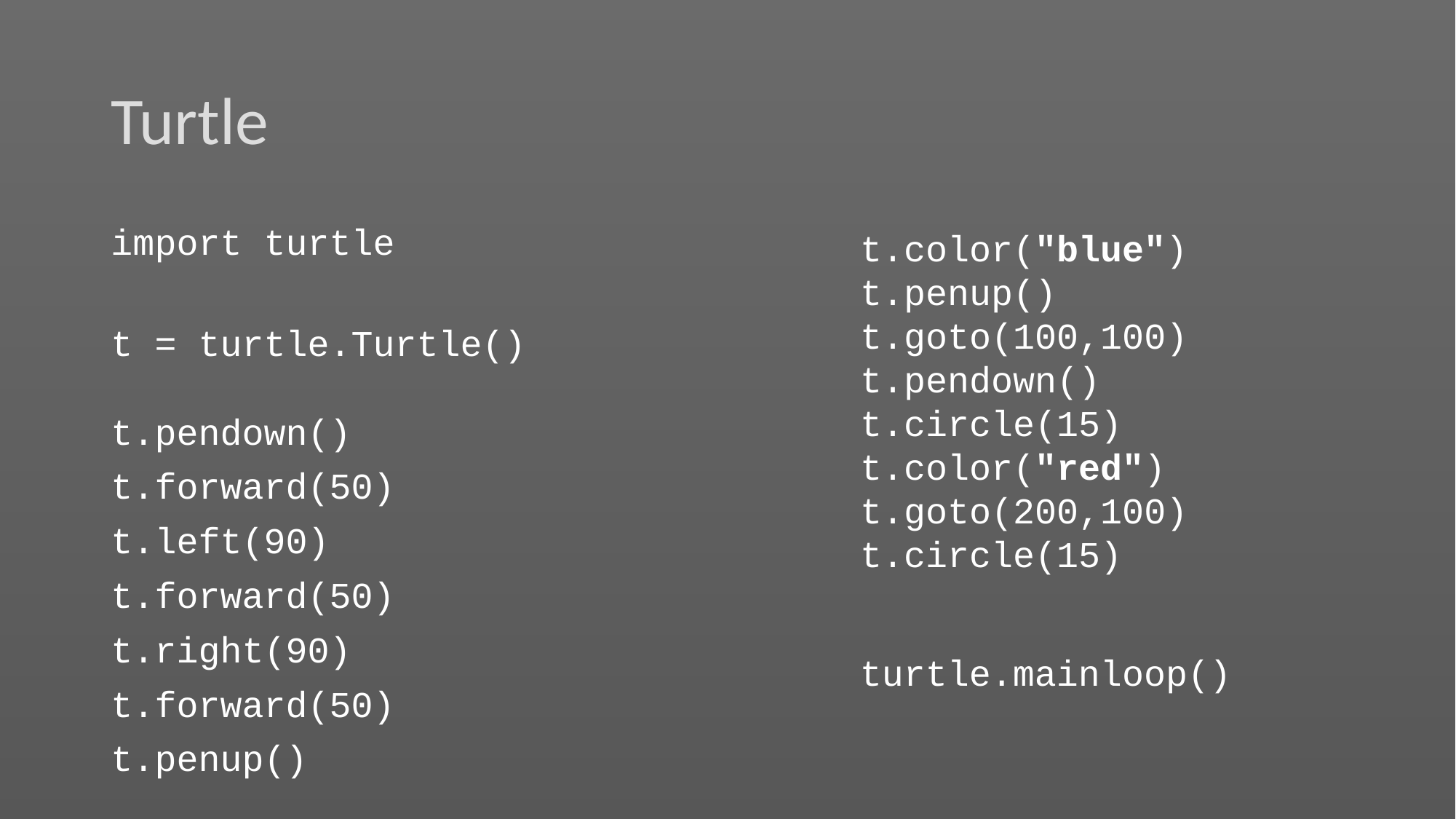

# Turtle
import turtle
t.color("blue")
t.penup()
t.goto(100,100)
t.pendown()
t.circle(15)
t.color("red")
t.goto(200,100)
t.circle(15)
t = turtle.Turtle()
t.pendown()
t.forward(50)
t.left(90)
t.forward(50)
t.right(90)
t.forward(50)
t.penup()
turtle.mainloop()